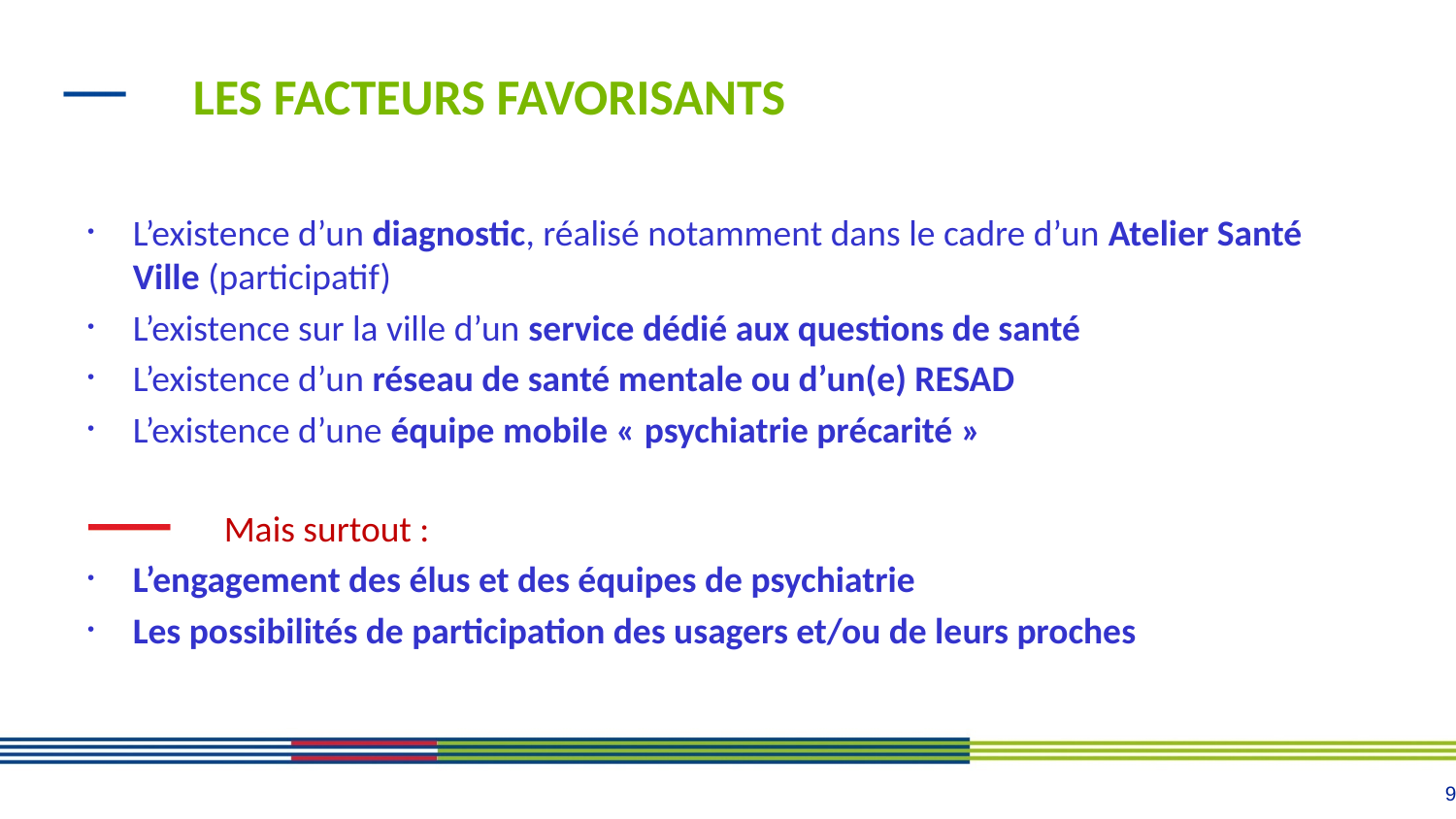

# Les facteurs favorisants

L’existence d’un diagnostic, réalisé notamment dans le cadre d’un Atelier Santé Ville (participatif)
L’existence sur la ville d’un service dédié aux questions de santé
L’existence d’un réseau de santé mentale ou d’un(e) RESAD
L’existence d’une équipe mobile « psychiatrie précarité »

Mais surtout :
L’engagement des élus et des équipes de psychiatrie
Les possibilités de participation des usagers et/ou de leurs proches